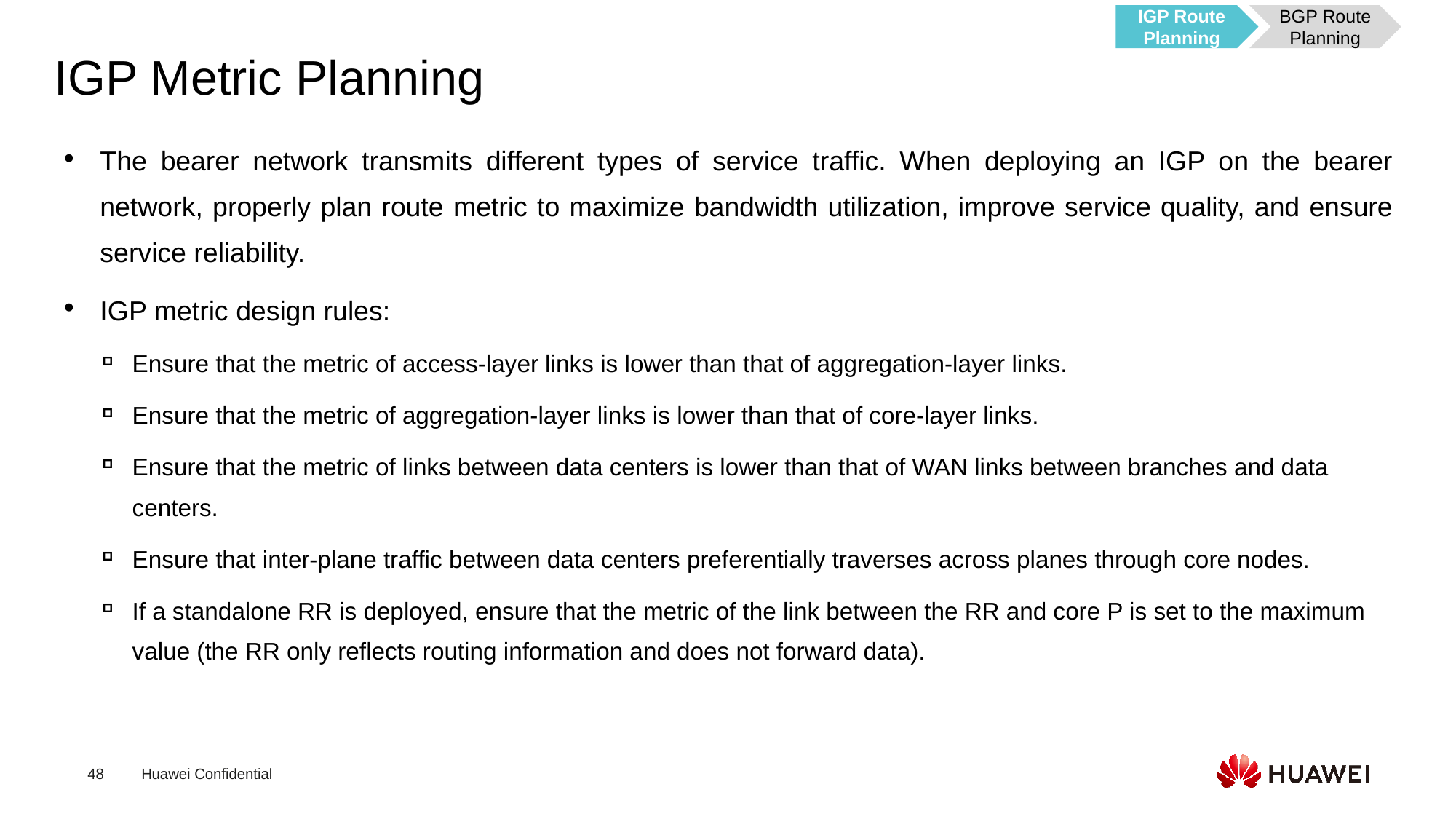

IGP Route Planning
BGP Route Planning
# IGP Metric Planning
The bearer network transmits different types of service traffic. When deploying an IGP on the bearer network, properly plan route metric to maximize bandwidth utilization, improve service quality, and ensure service reliability.
IGP metric design rules:
Ensure that the metric of access-layer links is lower than that of aggregation-layer links.
Ensure that the metric of aggregation-layer links is lower than that of core-layer links.
Ensure that the metric of links between data centers is lower than that of WAN links between branches and data centers.
Ensure that inter-plane traffic between data centers preferentially traverses across planes through core nodes.
If a standalone RR is deployed, ensure that the metric of the link between the RR and core P is set to the maximum value (the RR only reflects routing information and does not forward data).